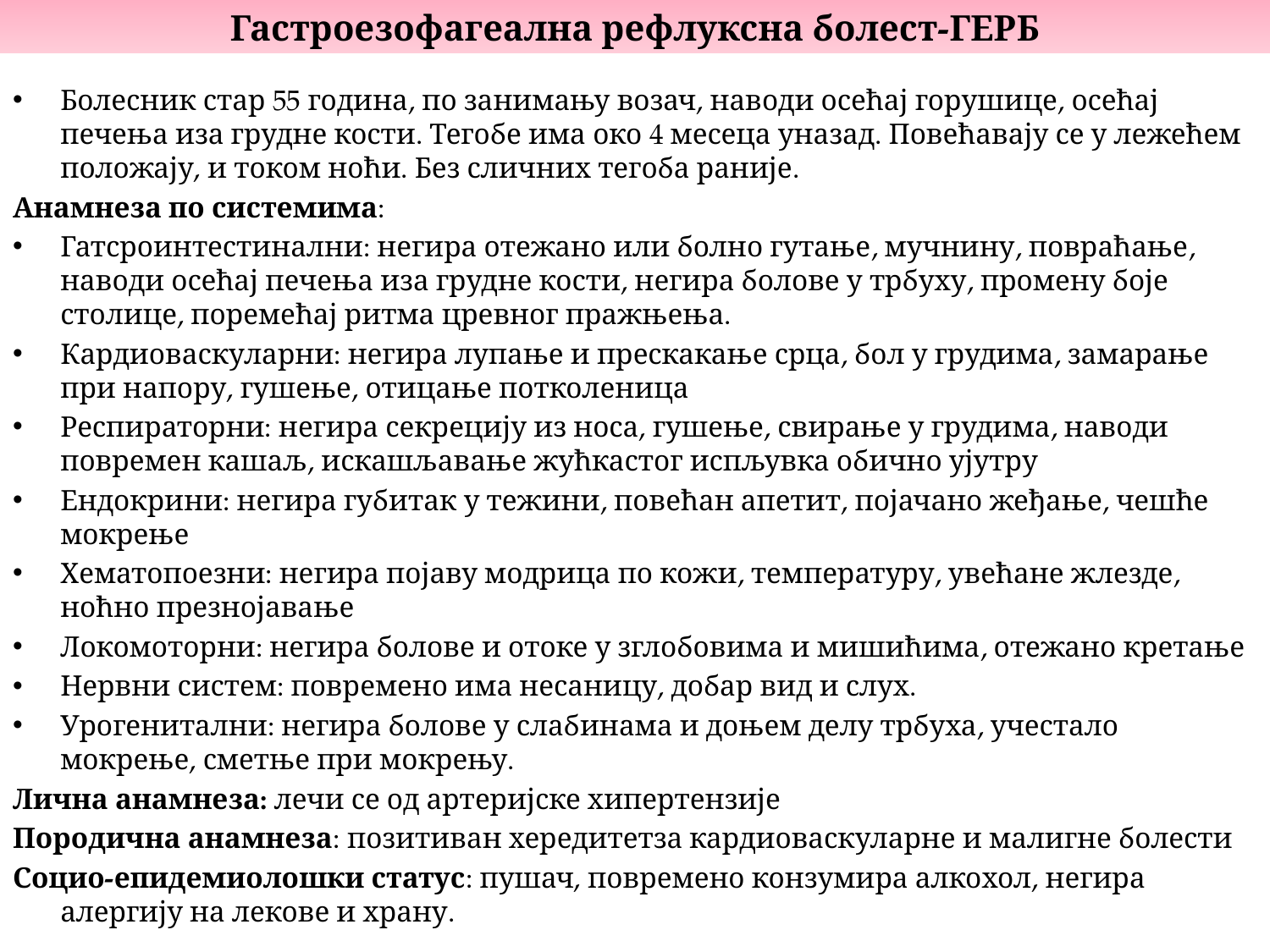

Гастроезофагеална рефлуксна болест-ГЕРБ
Болесник стар 55 година, по занимању возач, наводи осећај горушице, осећај печења иза грудне кости. Тегобе има око 4 месеца уназад. Повећавају се у лежећем положају, и током ноћи. Без сличних тегоба раније.
Анамнеза по системима:
Гатсроинтестинални: негира отежано или болно гутање, мучнину, повраћање, наводи осећај печења иза грудне кости, негира болове у трбуху, промену боје столице, поремећај ритма цревног пражњења.
Кардиоваскуларни: негира лупање и прескакање срца, бол у грудима, замарање при напору, гушење, отицање потколеница
Респираторни: негира секрецију из носа, гушење, свирање у грудима, наводи повремен кашаљ, искашљавање жућкастог испљувка обично ујутру
Ендокрини: негира губитак у тежини, повећан апетит, појачано жеђање, чешће мокрење
Хематопоезни: негира појаву модрица по кожи, температуру, увећане жлезде, ноћно презнојавање
Локомоторни: негира болове и отоке у зглобовима и мишићима, отежано кретање
Нервни систем: повремено има несаницу, добар вид и слух.
Урогенитални: негира болове у слабинама и доњем делу трбуха, учестало мокрење, сметње при мокрењу.
Лична анамнеза: лечи се од артеријске хипертензије
Породична анамнеза: позитиван хередитетза кардиоваскуларне и малигне болести
Социо-епидемиолошки статус: пушач, повремено конзумира алкохол, негира алергију на лекове и храну.